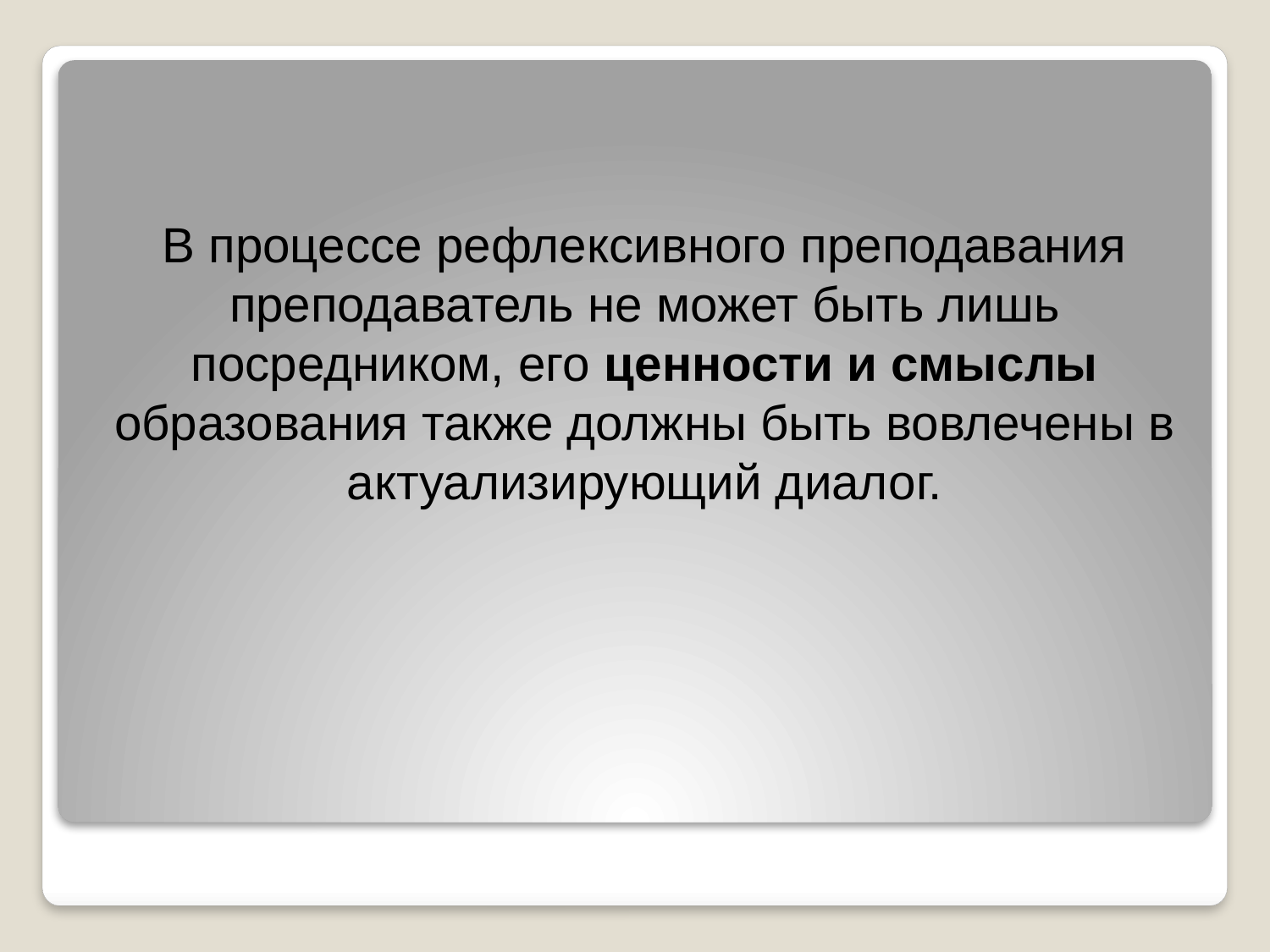

В процессе рефлексивного преподавания преподаватель не может быть лишь посредником, его ценности и смыслы образования также должны быть вовлечены в актуализирующий диалог.